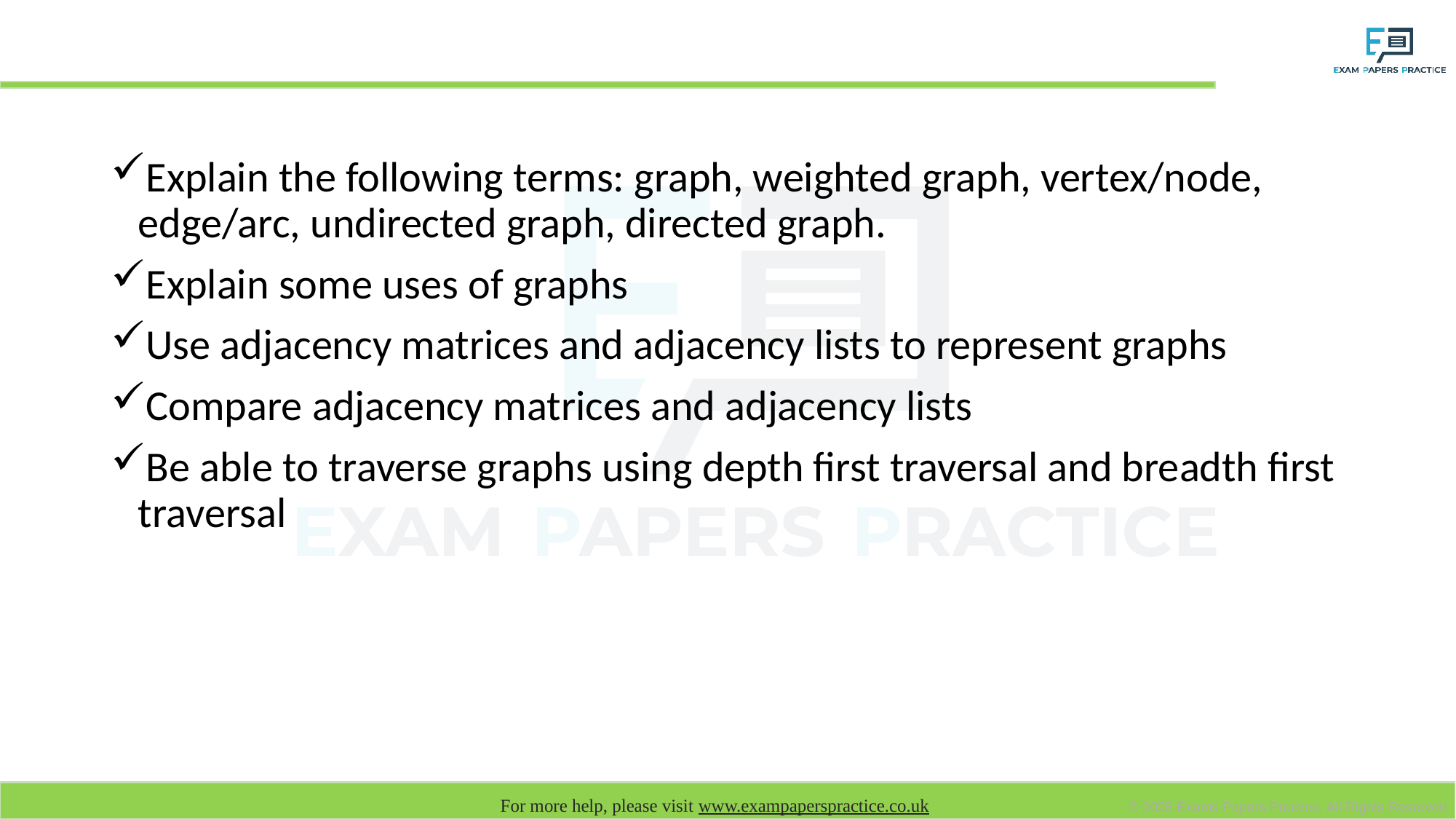

# Learning objectives
Explain the following terms: graph, weighted graph, vertex/node, edge/arc, undirected graph, directed graph.
Explain some uses of graphs
Use adjacency matrices and adjacency lists to represent graphs
Compare adjacency matrices and adjacency lists
Be able to traverse graphs using depth first traversal and breadth first traversal